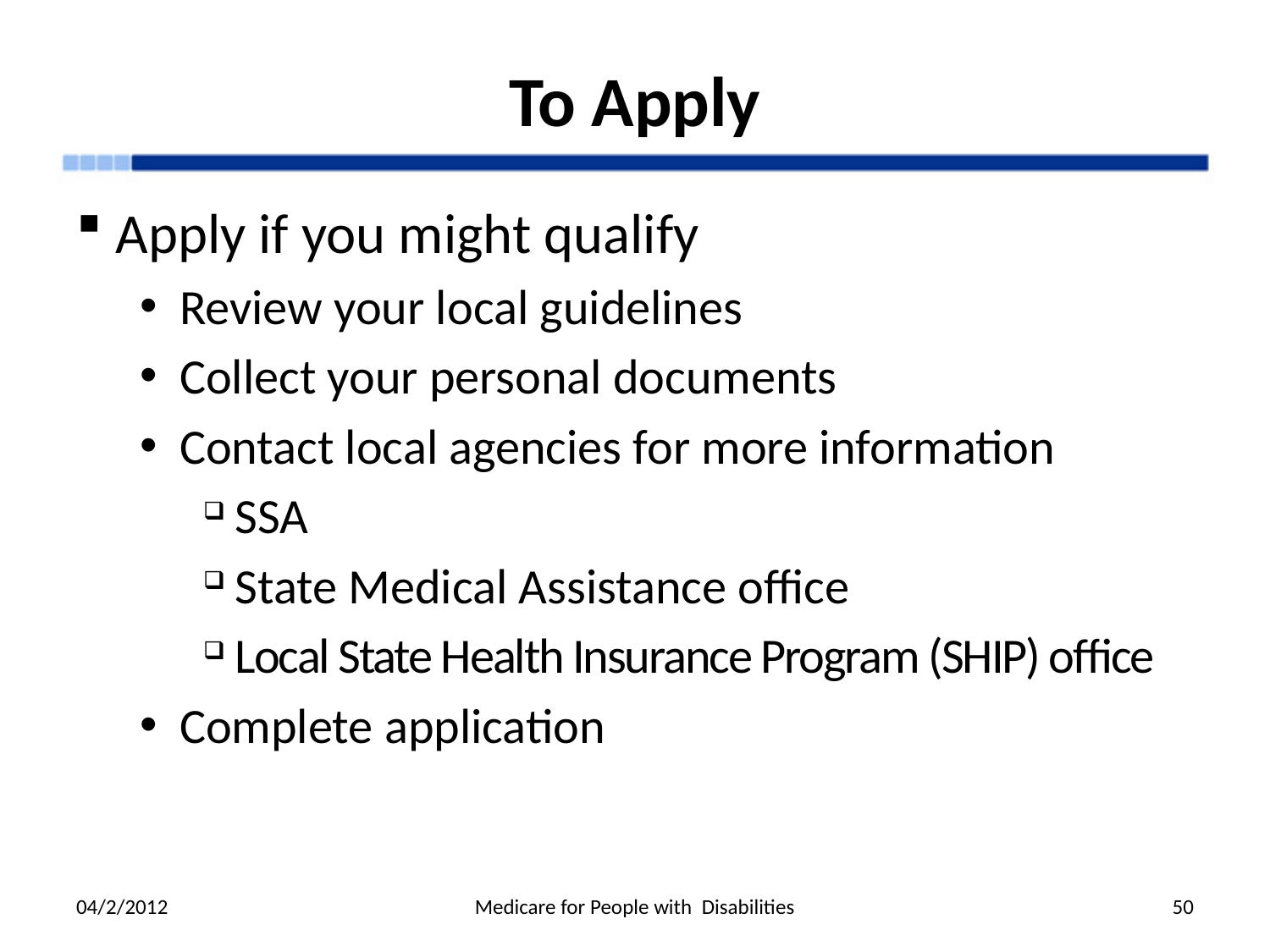

# To Apply
Apply if you might qualify
Review your local guidelines
Collect your personal documents
Contact local agencies for more information
SSA
State Medical Assistance office
Local State Health Insurance Program (SHIP) office
Complete application

04/2/2012
Medicare for People with  Disabilities
50